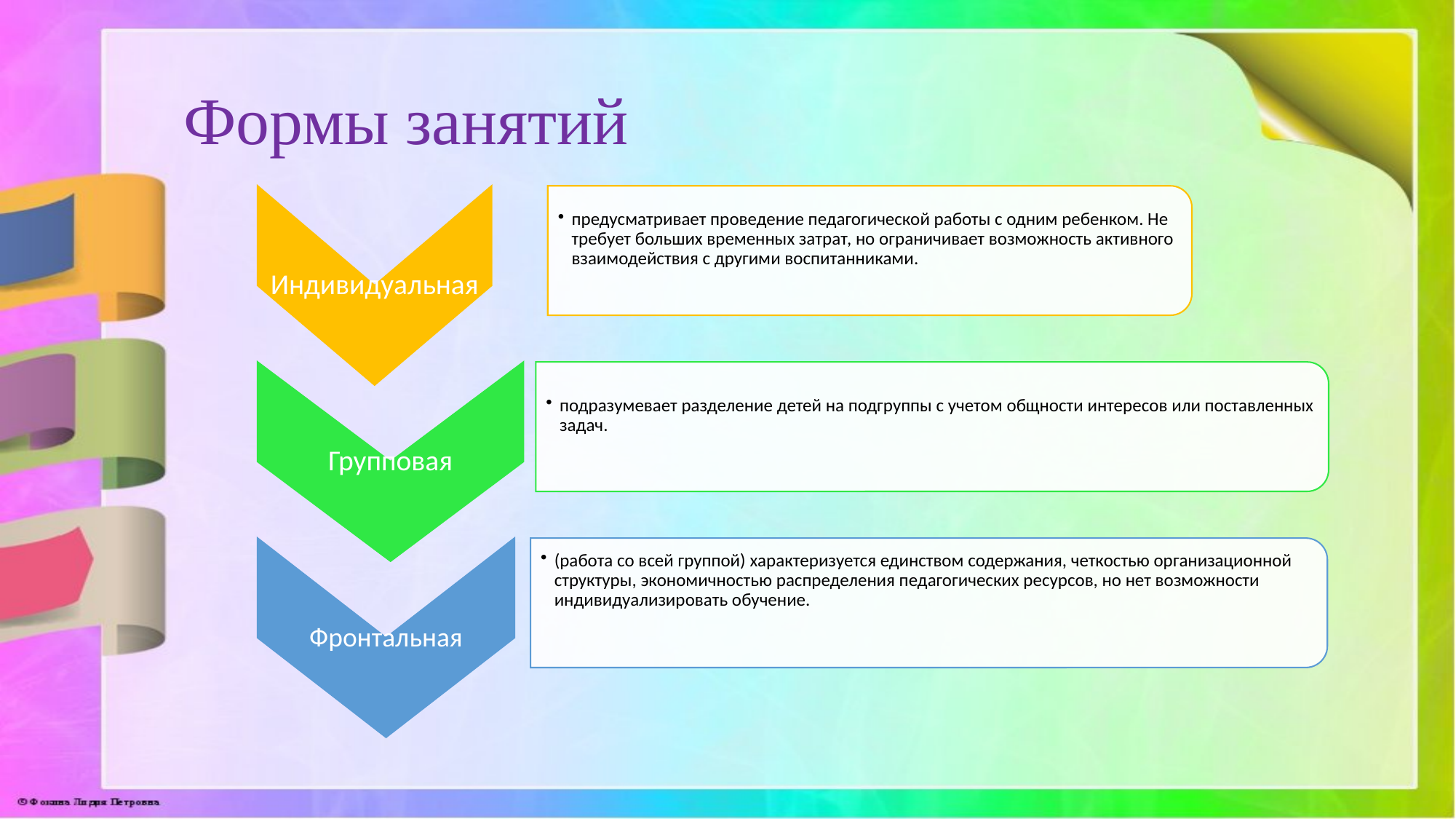

# Формы занятий
Индивидуальная
предусматривает проведение педагогической работы с одним ребенком. Не требует больших временных затрат, но ограничивает возможность активного взаимодействия с другими воспитанниками.

Групповая
подразумевает разделение детей на подгруппы с учетом общности интересов или поставленных задач.

Фронтальная
(работа со всей группой) характеризуется единством содержания, четкостью организационной структуры, экономичностью распределения педагогических ресурсов, но нет возможности индивидуализировать обучение.